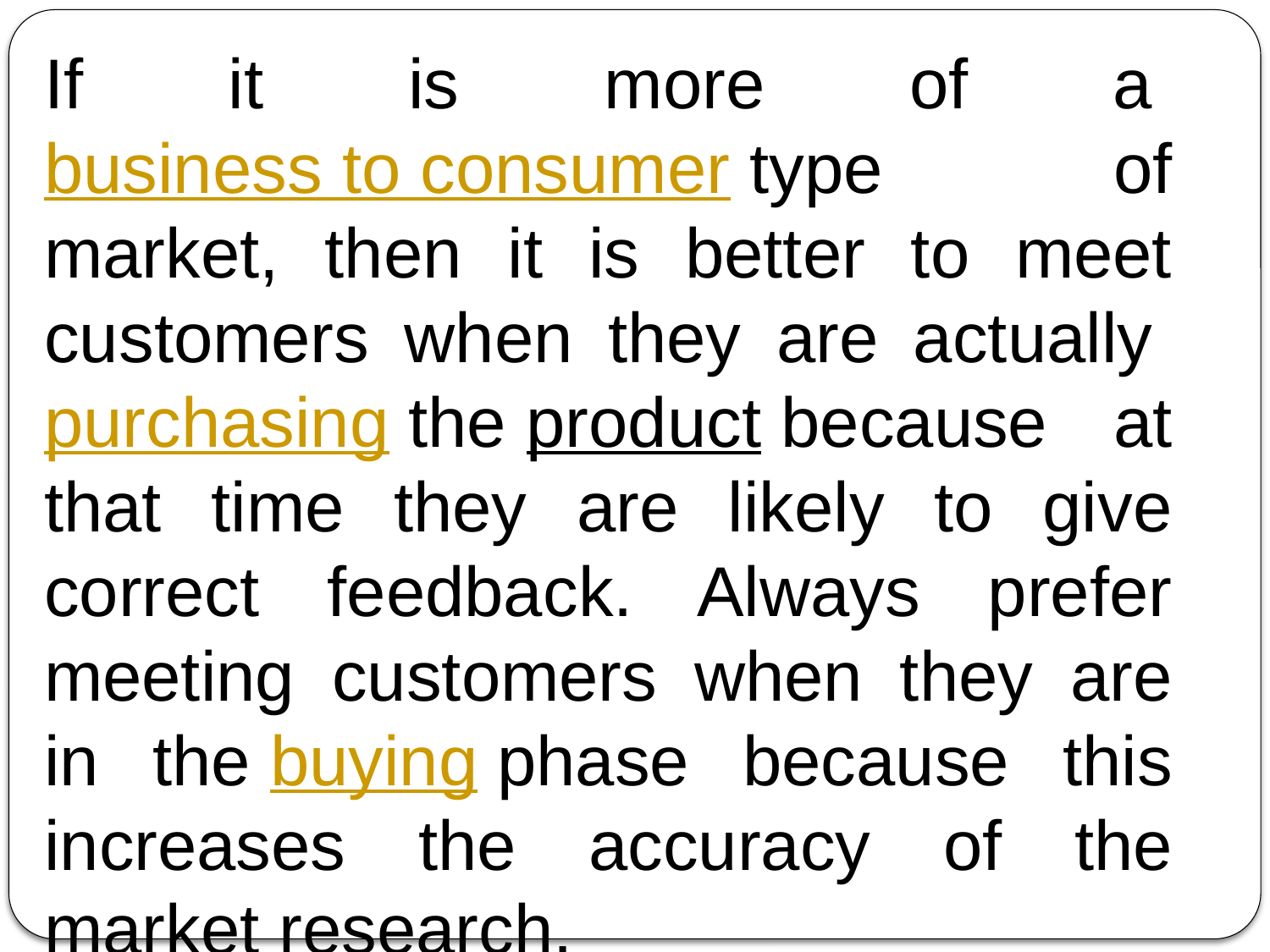

If it is more of a business to consumer type of market, then it is better to meet customers when they are actually purchasing the product because at that time they are likely to give correct feedback. Always prefer meeting customers when they are in the buying phase because this increases the accuracy of the market research.